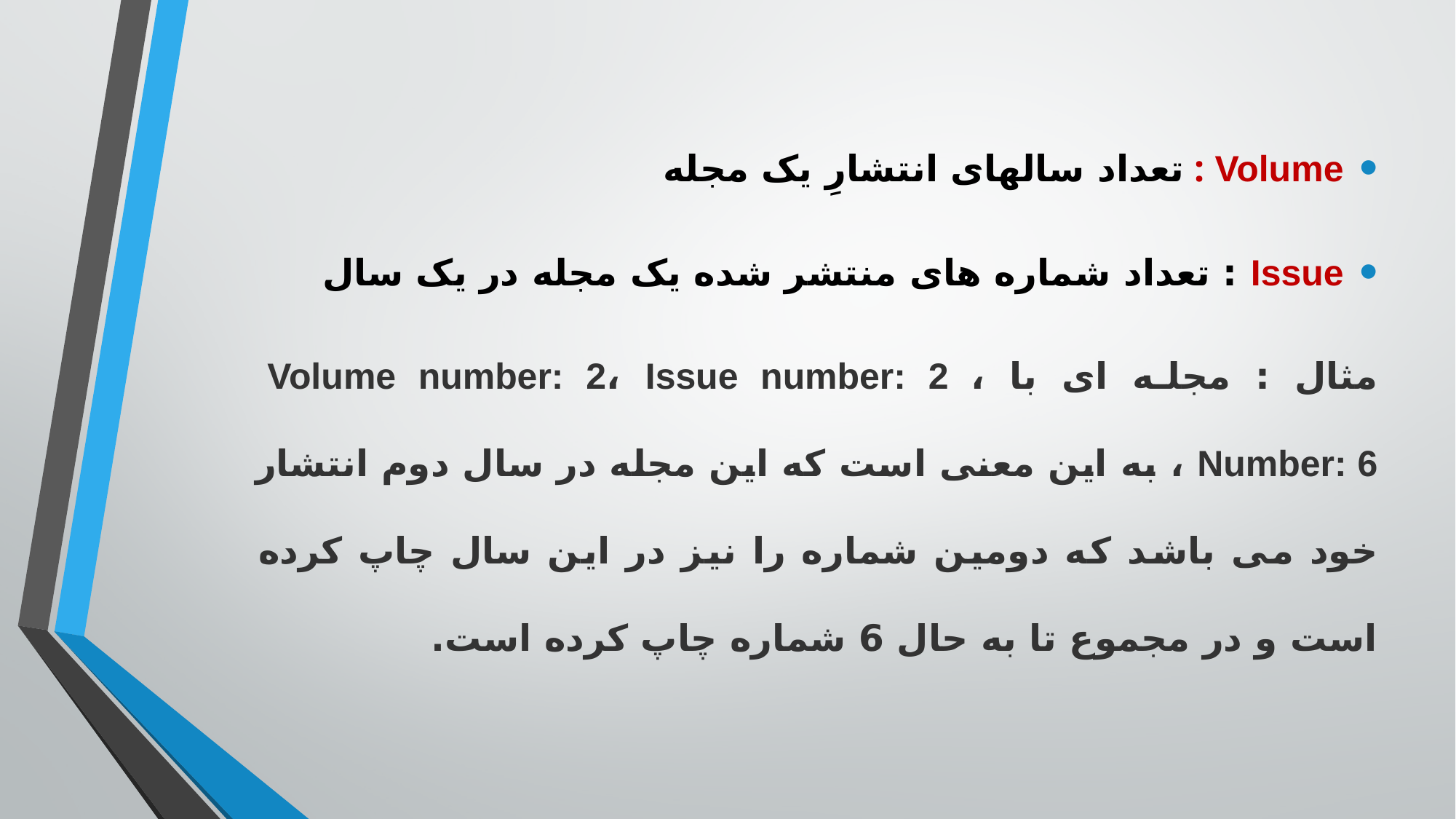

Volume : تعداد سالهای انتشارِ یک مجله
Issue : تعداد شماره های منتشر شده یک مجله در یک سال
مثال : مجله ای با Volume number: 2، Issue number: 2 ، Number: 6 ، به این معنی است که این مجله در سال دوم انتشار خود می باشد که دومین شماره را نیز در این سال چاپ کرده است و در مجموع تا به حال 6 شماره چاپ کرده است.